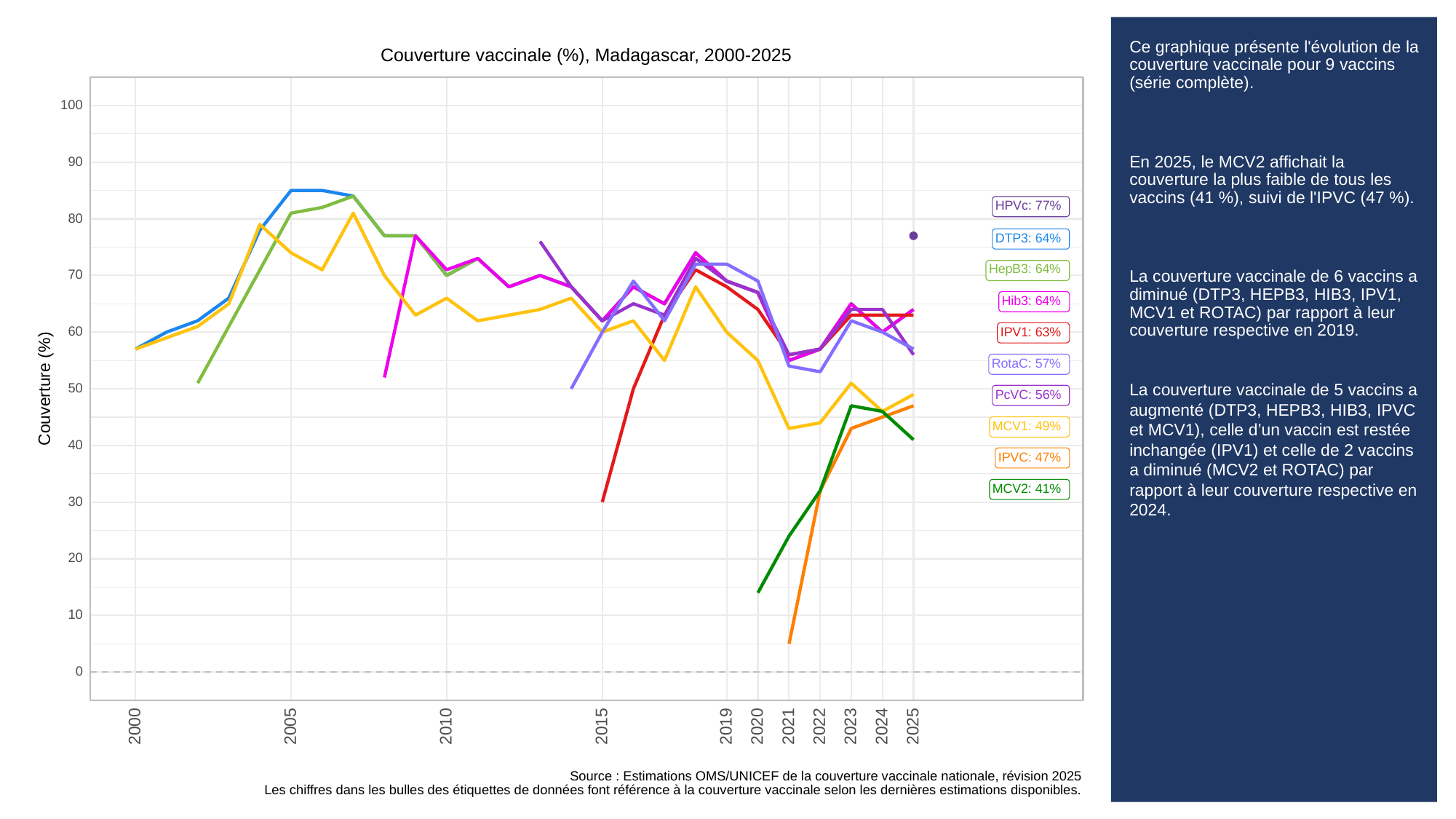

# Ce graphique présente l'évolution de la couverture vaccinale pour 9 vaccins (série complète).

En 2025, le MCV2 affichait la couverture la plus faible de tous les vaccins (41 %), suivi de l'IPVC (47 %).

La couverture vaccinale de 6 vaccins a diminué (DTP3, HEPB3, HIB3, IPV1, MCV1 et ROTAC) par rapport à leur couverture respective en 2019.

La couverture vaccinale de 5 vaccins a augmenté (DTP3, HEPB3, HIB3, IPVC et MCV1), celle d’un vaccin est restée inchangée (IPV1) et celle de 2 vaccins a diminué (MCV2 et ROTAC) par rapport à leur couverture respective en 2024.

Couverture vaccinale (%), Madagascar, 2000-2025

100

90

HPVc: 77%

80

DTP3: 64%

HepB3: 64%

70

Hib3: 64%

60
IPV1: 63%

RotaC: 57%

Couverture (%)
50

PcVC: 56%

MCV1: 49%
40

IPVC: 47%

MCV2: 41%
30

20

10

0

2023
2000
2005
2010
2015
2019
2020
2021
2022
2024
2025
Source : Estimations OMS/UNICEF de la couverture vaccinale nationale, révision 2025
Les chiffres dans les bulles des étiquettes de données font référence à la couverture vaccinale selon les dernières estimations disponibles.